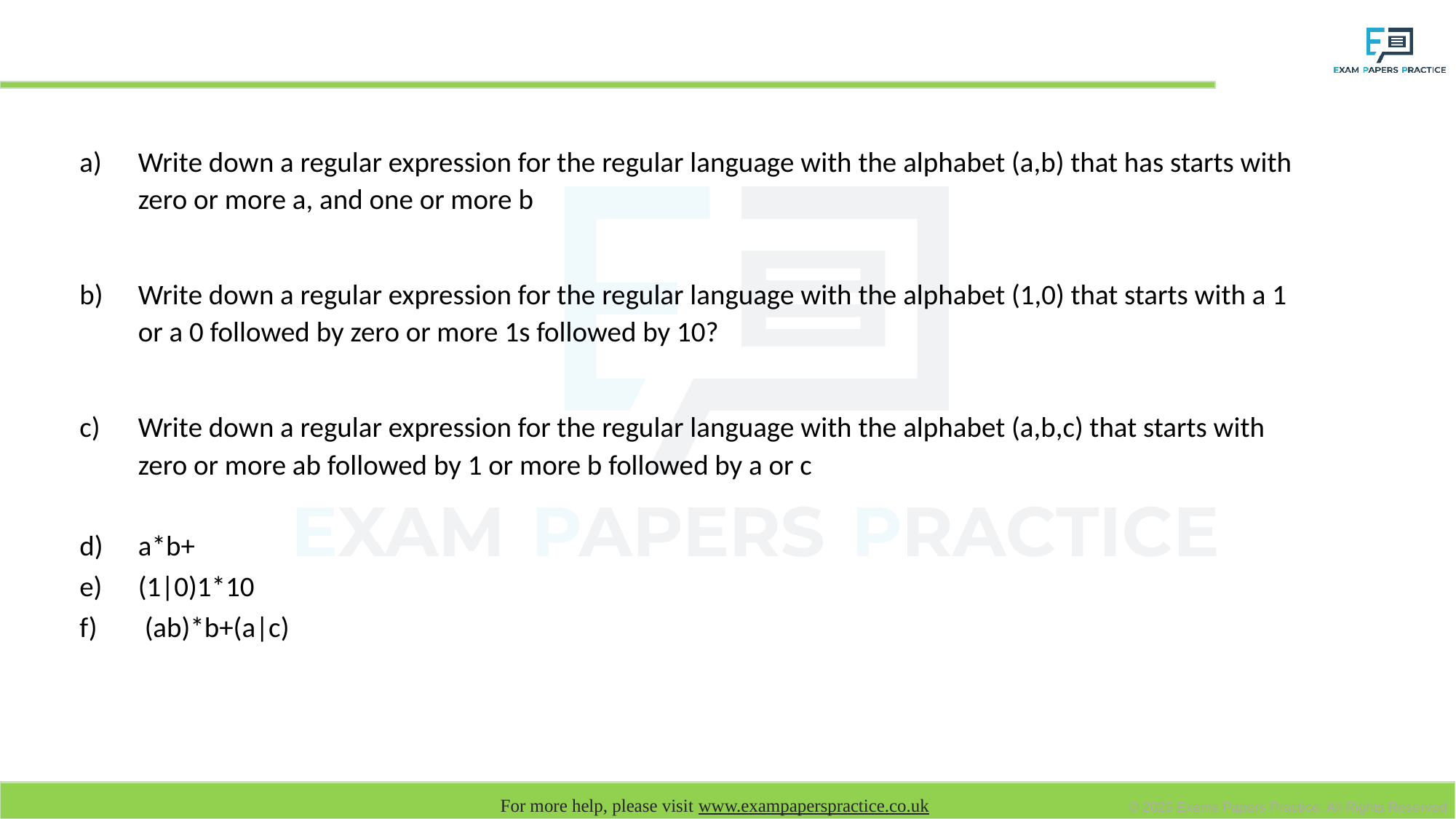

# Exercise: Regular Language
Write down a regular expression for the regular language with the alphabet (a,b) that has starts with zero or more a, and one or more b

Write down a regular expression for the regular language with the alphabet (1,0) that starts with a 1 or a 0 followed by zero or more 1s followed by 10?

Write down a regular expression for the regular language with the alphabet (a,b,c) that starts with zero or more ab followed by 1 or more b followed by a or c

a*b+
(1|0)1*10
 (ab)*b+(a|c)